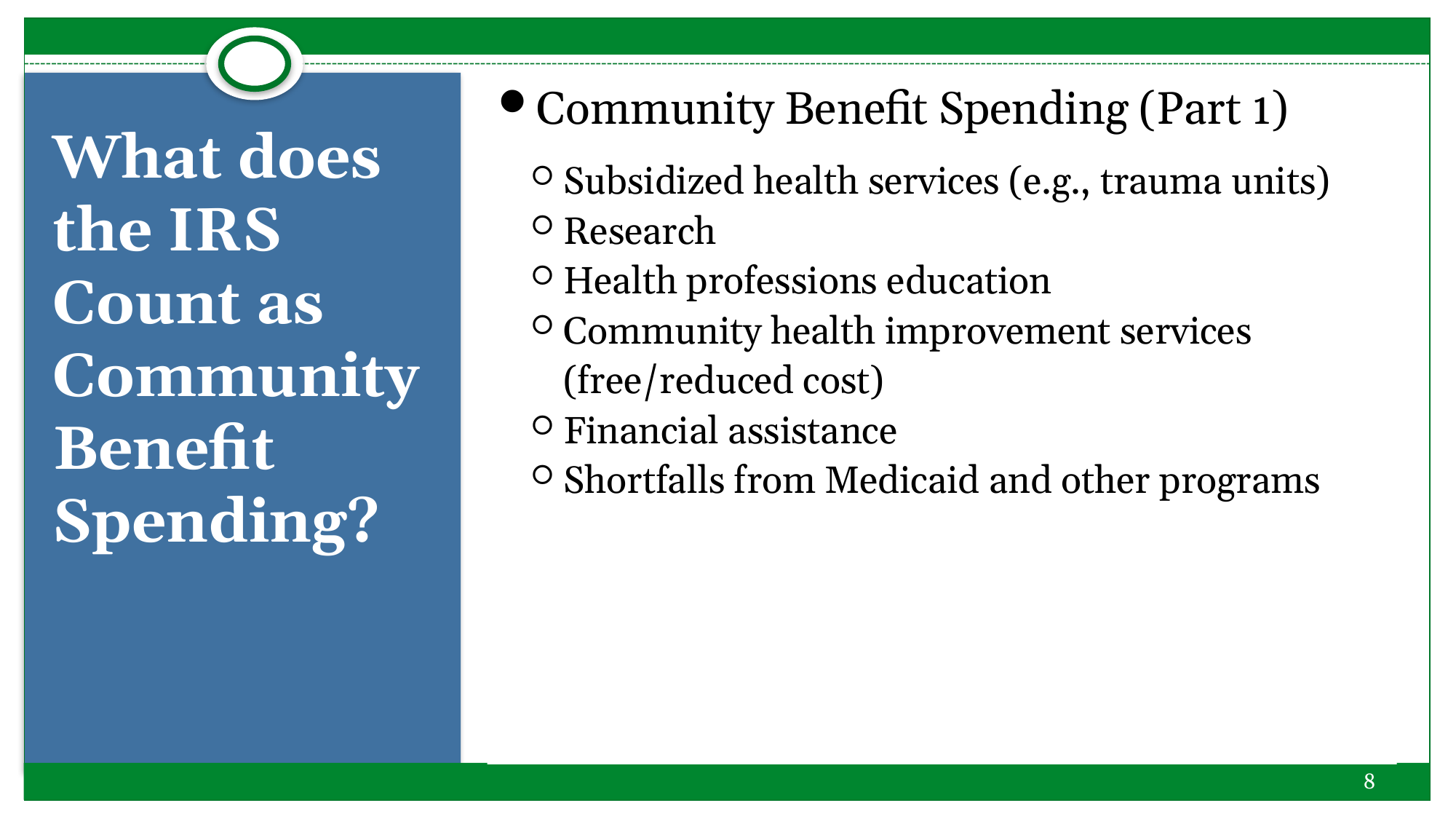

8
Community Benefit Spending (Part 1)
Subsidized health services (e.g., trauma units)
Research
Health professions education
Community health improvement services (free/reduced cost)
Financial assistance
Shortfalls from Medicaid and other programs

# What does the IRS Count as Community Benefit Spending?